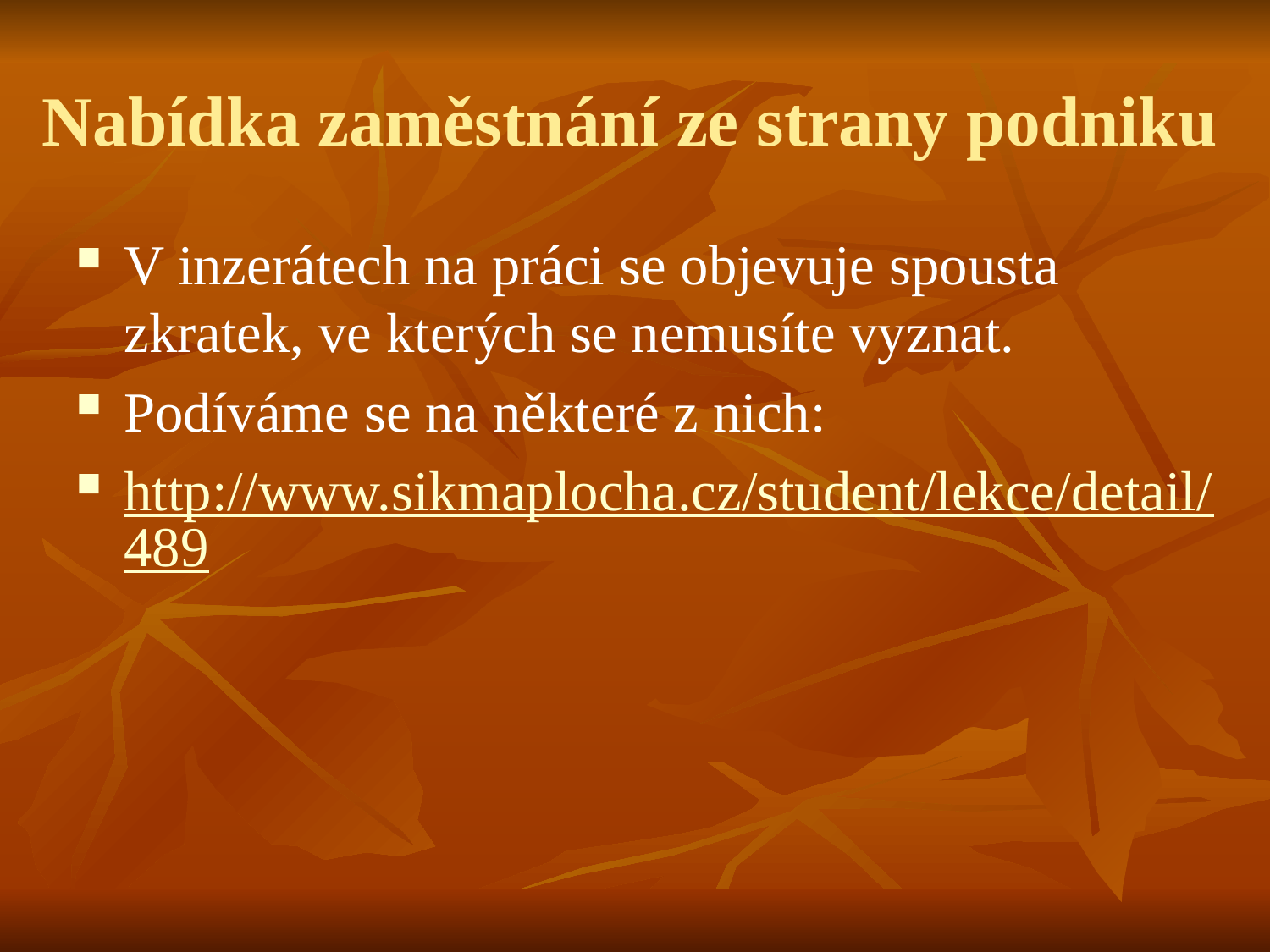

# Nabídka zaměstnání ze strany podniku
V inzerátech na práci se objevuje spousta zkratek, ve kterých se nemusíte vyznat.
Podíváme se na některé z nich:
http://www.sikmaplocha.cz/student/lekce/detail/489